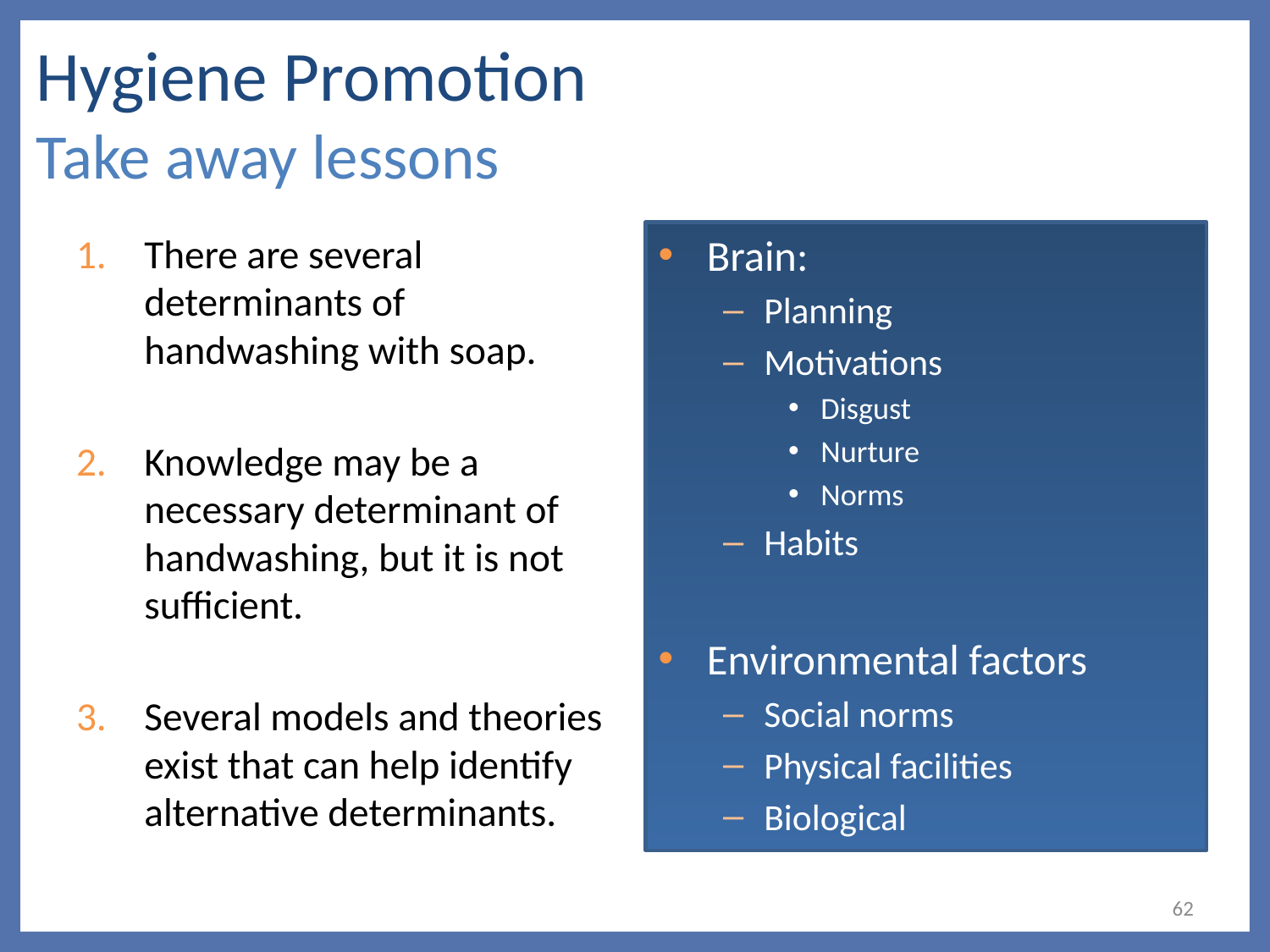

# Hygiene Promotion Take away lessons
There are several determinants of handwashing with soap.

Knowledge may be a necessary determinant of handwashing, but it is not sufficient.

Several models and theories exist that can help identify alternative determinants.

Brain:
Planning
Motivations
Disgust
Nurture
Norms
Habits

Environmental factors
Social norms
Physical facilities
Biological

62